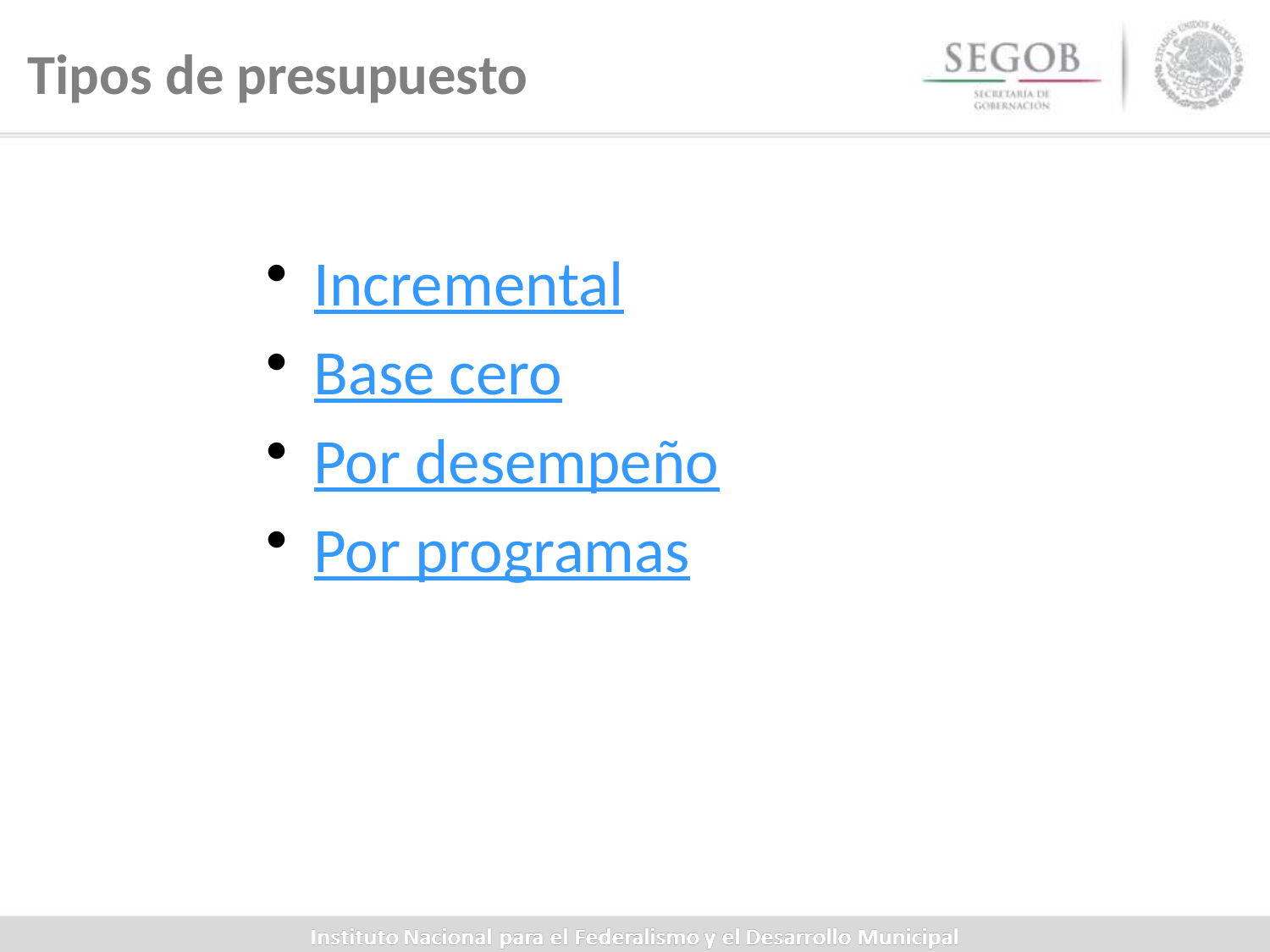

Tipos de presupuesto
Incremental
Base cero
Por desempeño
Por programas